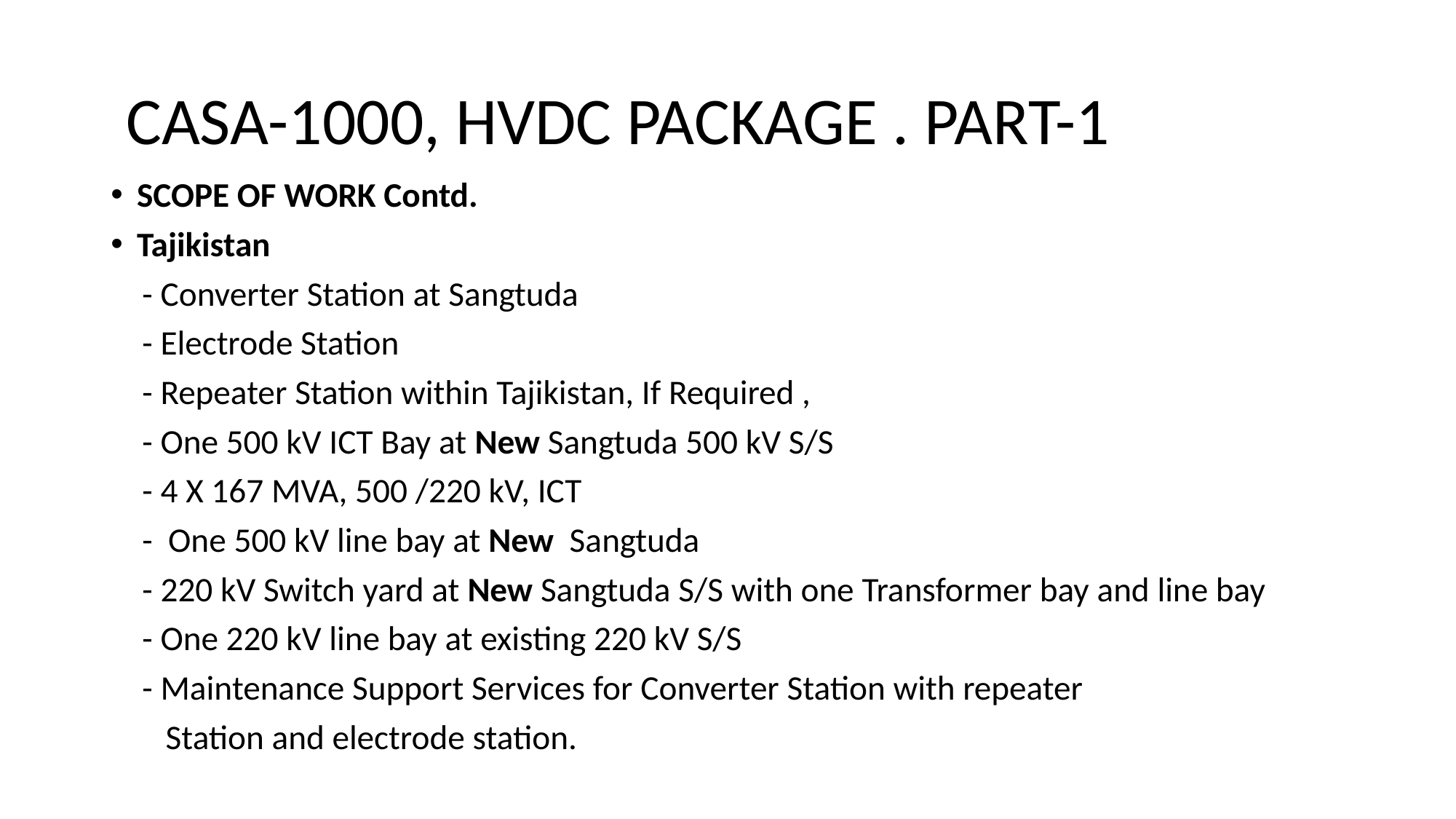

# CASA-1000, HVDC PACKAGE . PART-1
SCOPE OF WORK Contd.
Tajikistan
    - Converter Station at Sangtuda
    - Electrode Station
    - Repeater Station within Tajikistan, If Required ,
    - One 500 kV ICT Bay at New Sangtuda 500 kV S/S
    - 4 X 167 MVA, 500 /220 kV, ICT
    -  One 500 kV line bay at New  Sangtuda
    - 220 kV Switch yard at New Sangtuda S/S with one Transformer bay and line bay
    - One 220 kV line bay at existing 220 kV S/S
    - Maintenance Support Services for Converter Station with repeater
       Station and electrode station.